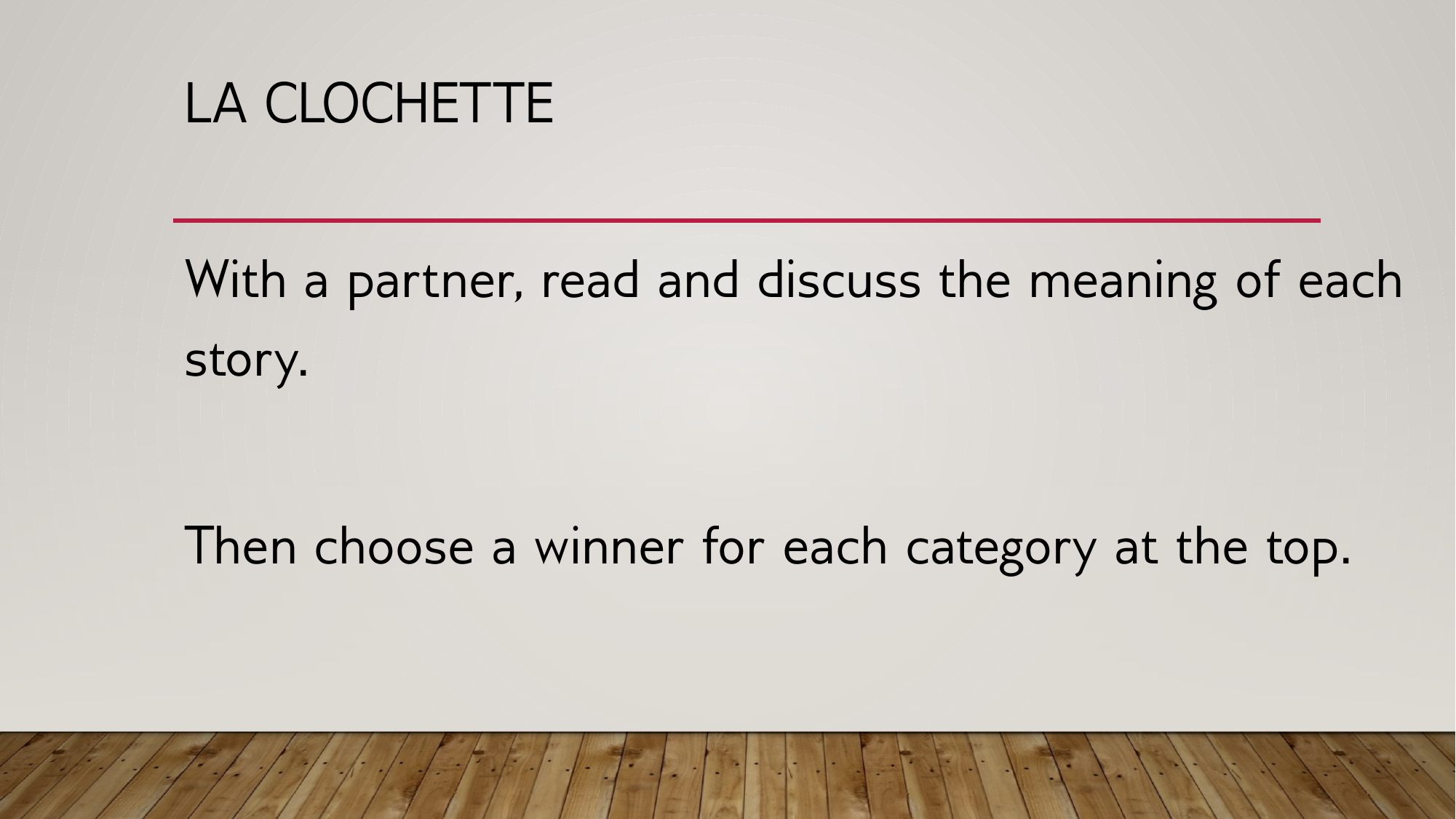

# LA CLOCHETTE
With a partner, read and discuss the meaning of each story.

Then choose a winner for each category at the top.